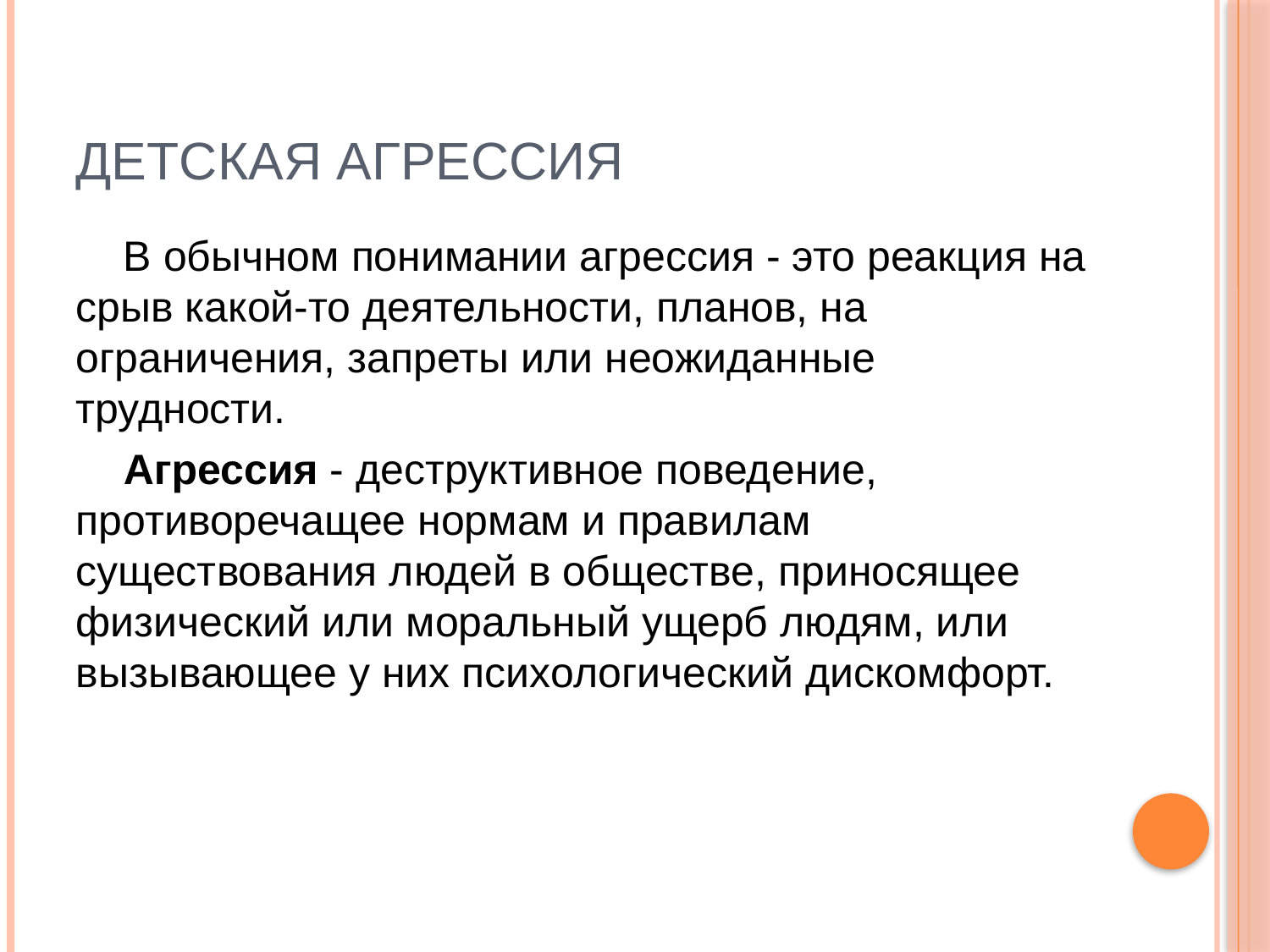

# Детская агрессия
    В обычном понимании агрессия - это реакция на срыв какой-то деятельности, планов, на ограничения, запреты или неожиданные трудности.
    Агрессия - деструктивное поведение, противоречащее нормам и правилам существования людей в обществе, приносящее физический или моральный ущерб людям, или вызывающее у них психологический дискомфорт.